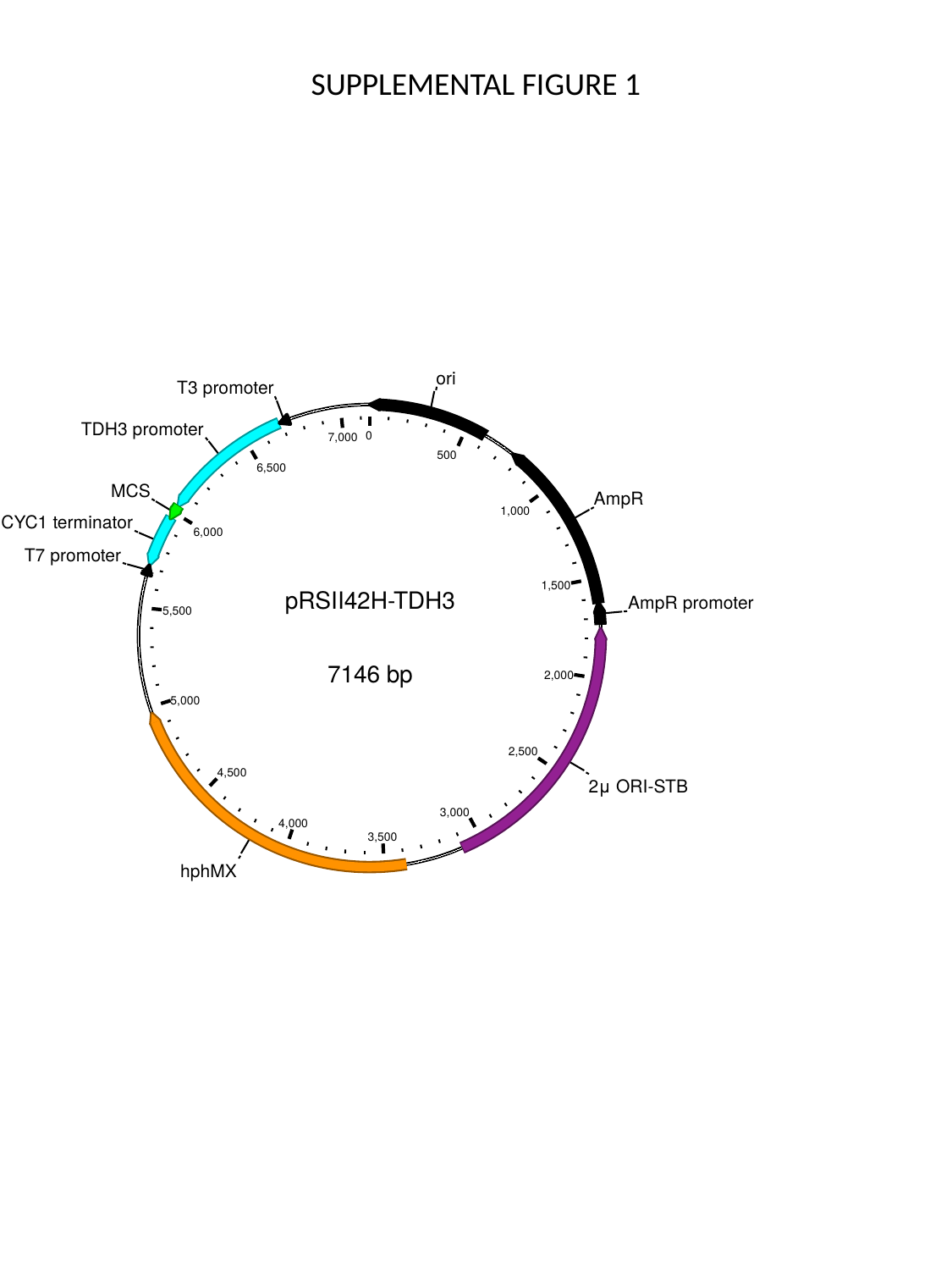

SUPPLEMENTAL FIGURE 1
ori
T3 promoter

TDH3 promoter

0

7,000

500

6,500

MCS

AmpR

1,000

CYC1 terminator

6,000

T7 promoter

1,500

pRSII42H-TDH3

AmpR promoter

5,500

7146 bp

2,000

5,000

2,500

4,500

2μ ORI-STB

3,000

4,000

3,500

hphMX